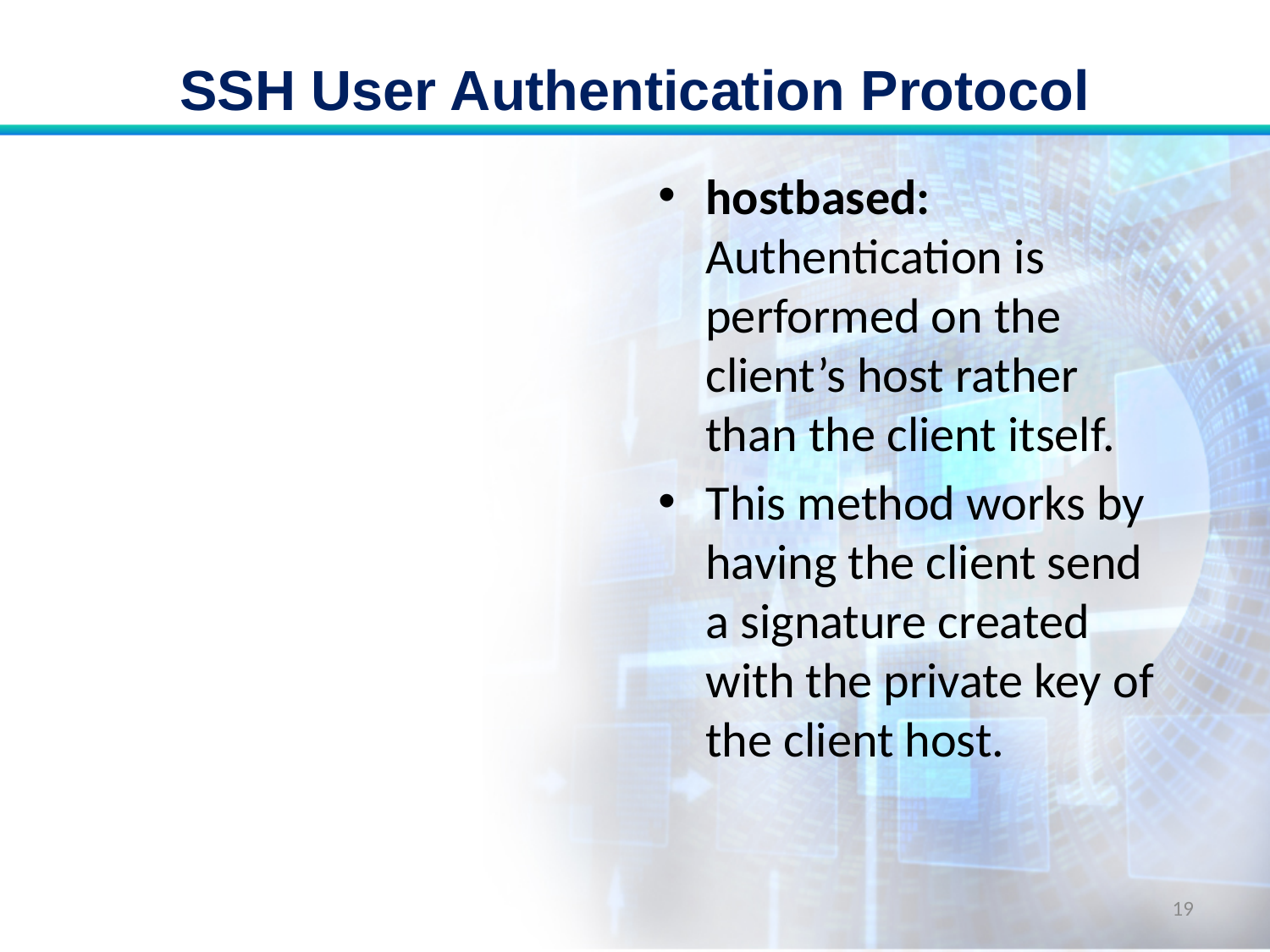

# SSH User Authentication Protocol
hostbased: Authentication is performed on the client’s host rather than the client itself.
This method works by having the client send a signature created with the private key of the client host.
19